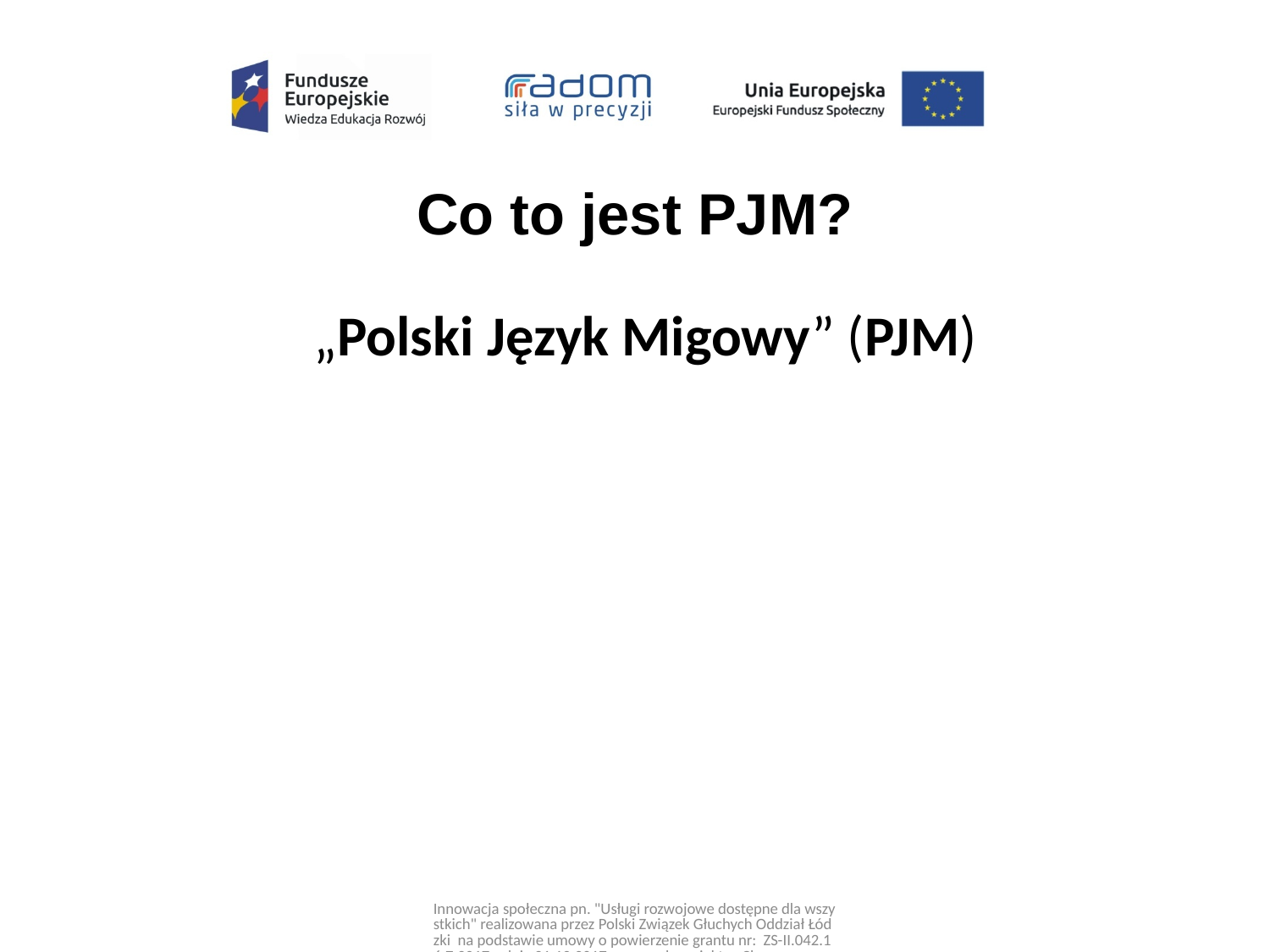

„Polski Język Migowy” (PJM)
# Co to jest PJM?
Innowacja społeczna pn. "Usługi rozwojowe dostępne dla wszystkich" realizowana przez Polski Związek Głuchych Oddział Łódzki  na podstawie umowy o powierzenie grantu nr:  ZS-II.042.16.7.2017 z dnia 21.12.2017 w ramach projektu „Chcemy pracować – innowacje w zakresie usług opiekuńczych dla osób zależnych” realizowanego przez Gminę Miasta Radomia w ramach programu Operacyjnego Wiedza Edukacja Rozwój 2014-2020 współfinansowanego ze środków Europejskiego Funduszu Społecznego IV Oś Priorytetowa POWER, Działanie 4.1: Innowacje społeczne